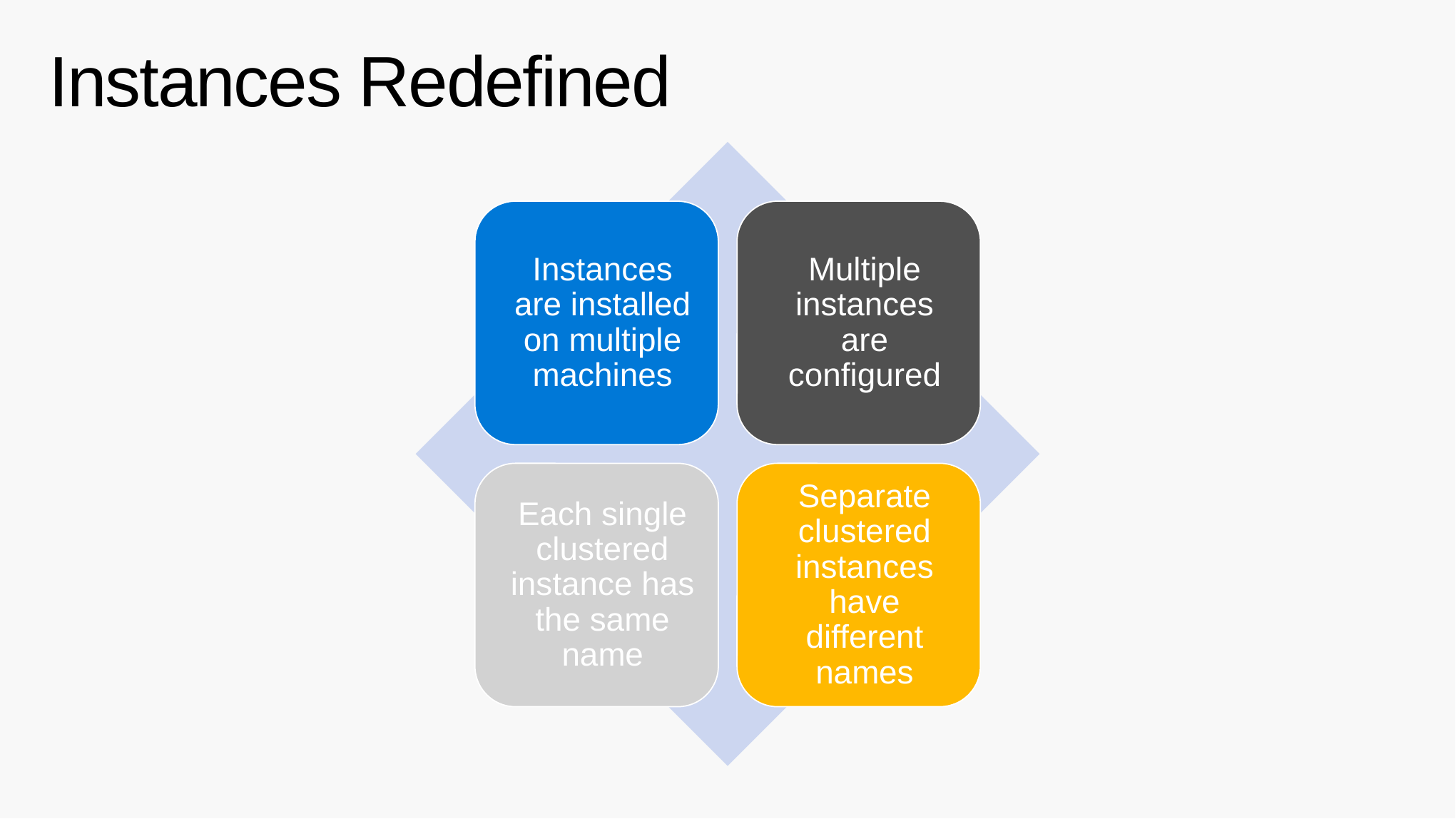

# Instances Redefined

Instances are installed on multiple machines
Multiple instances are configured
Each single clustered instance has the same name
Separate clustered instances have different names